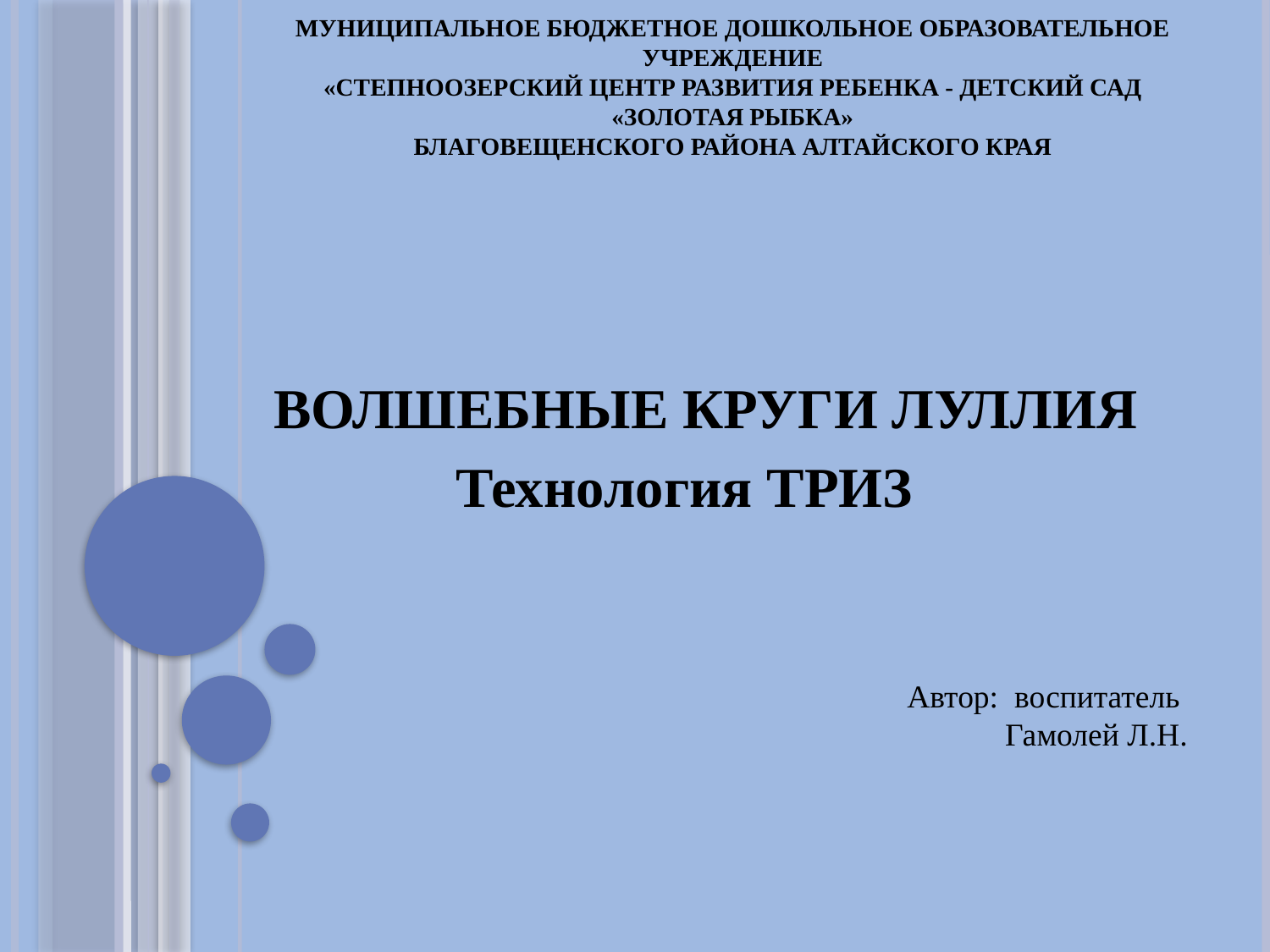

# Муниципальное бюджетное дошкольное образовательное учреждение «Степноозерский центр развития ребенка - детский сад «Золотая рыбка» Благовещенского района Алтайского края
          ВОЛШЕБНЫЕ КРУГИ ЛУЛЛИЯ
       Технология ТРИЗ
Автор:  воспитатель
Гамолей Л.Н.